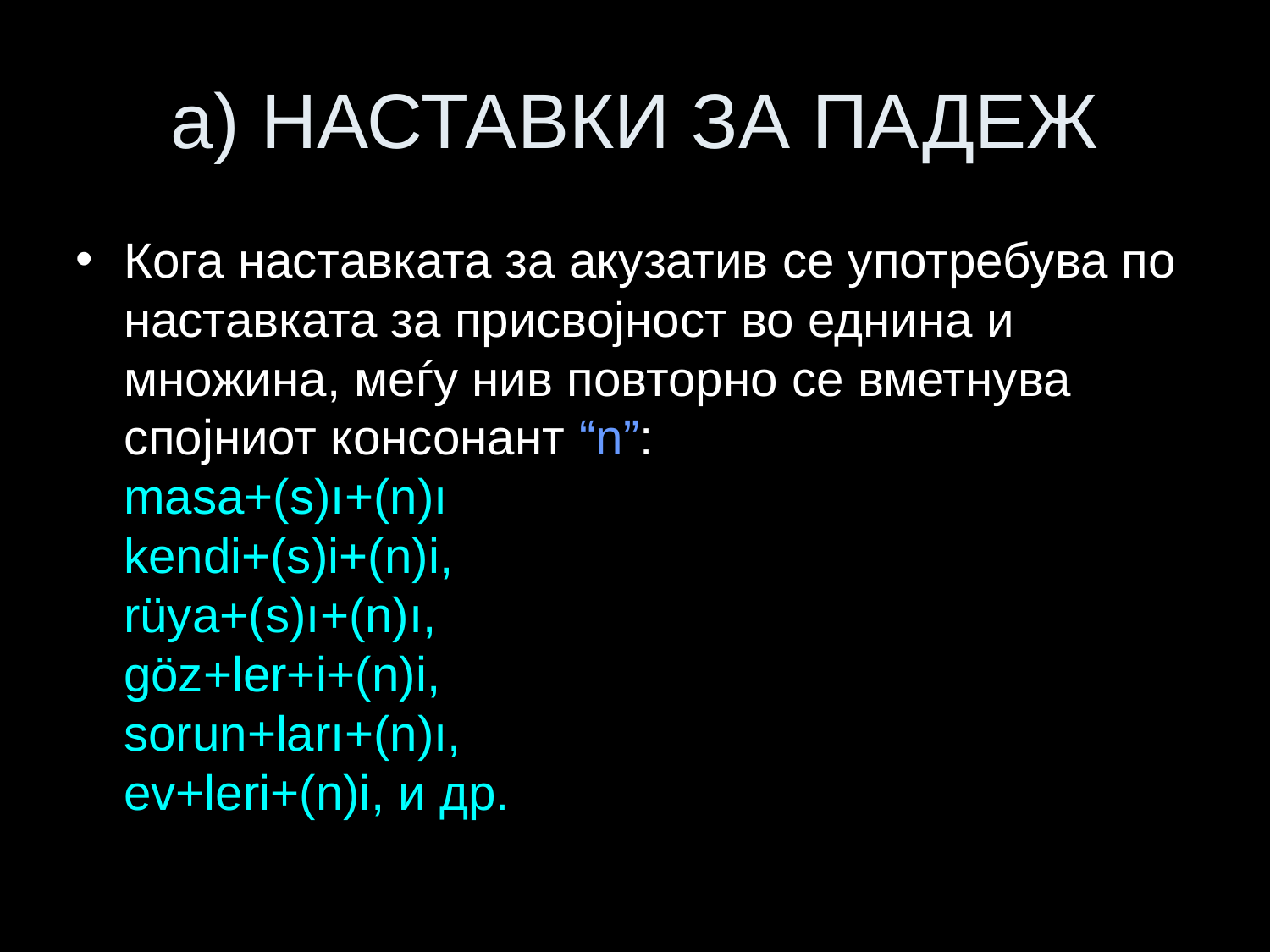

# a) НАСТАВКИ ЗА ПАДЕЖ
Кога наставката за акузатив се употребува по наставката за присвојност во еднина и множина, меѓу нив повторно се вметнува спојниот консонант “n”:
masa+(s)ı+(n)ı
kendi+(s)i+(n)i,
rüya+(s)ı+(n)ı,
göz+ler+i+(n)i,
sorun+ları+(n)ı,
ev+leri+(n)i, и др.